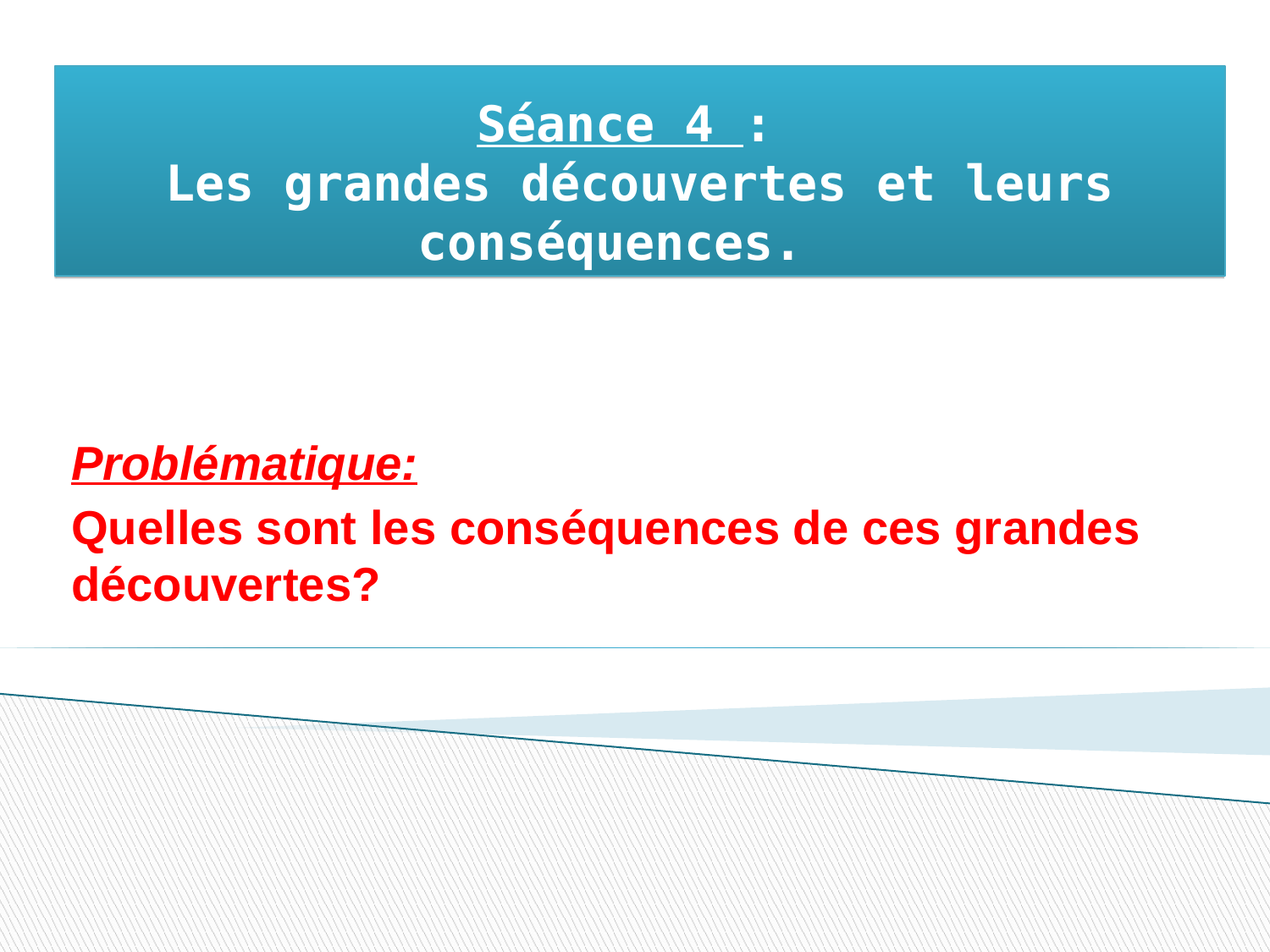

# Séance 4 : Les grandes découvertes et leurs conséquences.
Problématique:
Quelles sont les conséquences de ces grandes découvertes?